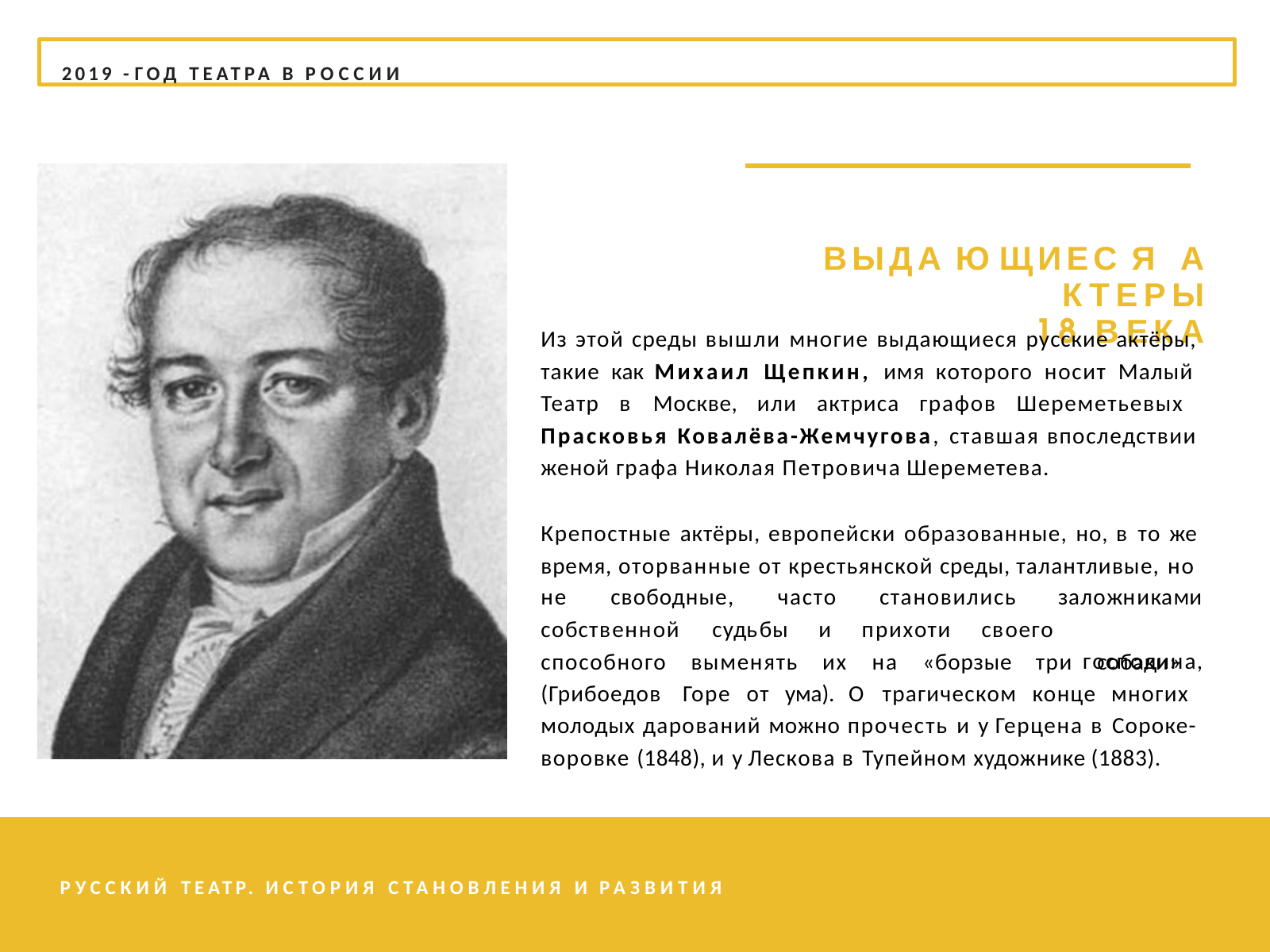

2019 - ГОД ТЕАТРА В РОССИИ

# ВЫДА Ю ЩИЕС Я	А КТЕРЫ
18	ВЕКА
Из этой среды вышли многие выдающиеся русские актёры,  такие как Михаил Щепкин, имя которого носит Малый  Театр в Москве, или актриса графов Шереметьевых  Прасковья Ковалёва-Жемчугова, ставшая впоследствии  женой графа Николая Петровича Шереметева.

Крепостные актёры, европейски образованные, но, в то же  время, оторванные от крестьянской среды, талантливые, но
не	свободные,	часто		становились  собственной	судьбы	и	прихоти	своего
заложниками  господина,
способного выменять их на «борзые три собаки»  (Грибоедов Горе от ума). О трагическом конце многих  молодых дарований можно прочесть и у Герцена в Сороке-  воровке (1848), и у Лескова в Тупейном художнике (1883).

РУССКИЙ ТЕАТР. ИСТОРИЯ СТАНОВЛЕНИЯ И РАЗВИТИЯ